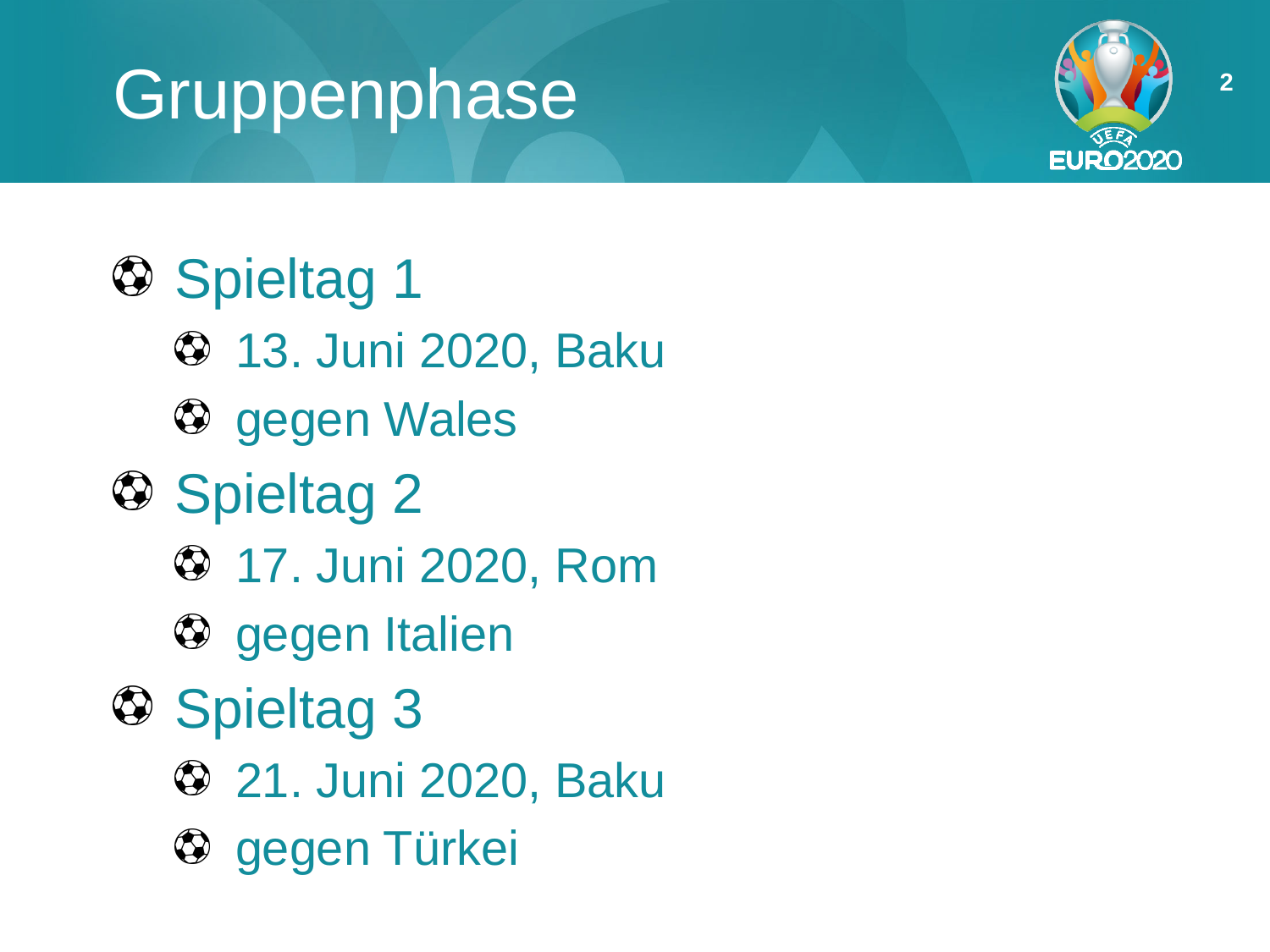

# Gruppenphase
2
Spieltag 1
13. Juni 2020, Baku
gegen Wales
Spieltag 2
17. Juni 2020, Rom
gegen Italien
Spieltag 3
21. Juni 2020, Baku
gegen Türkei